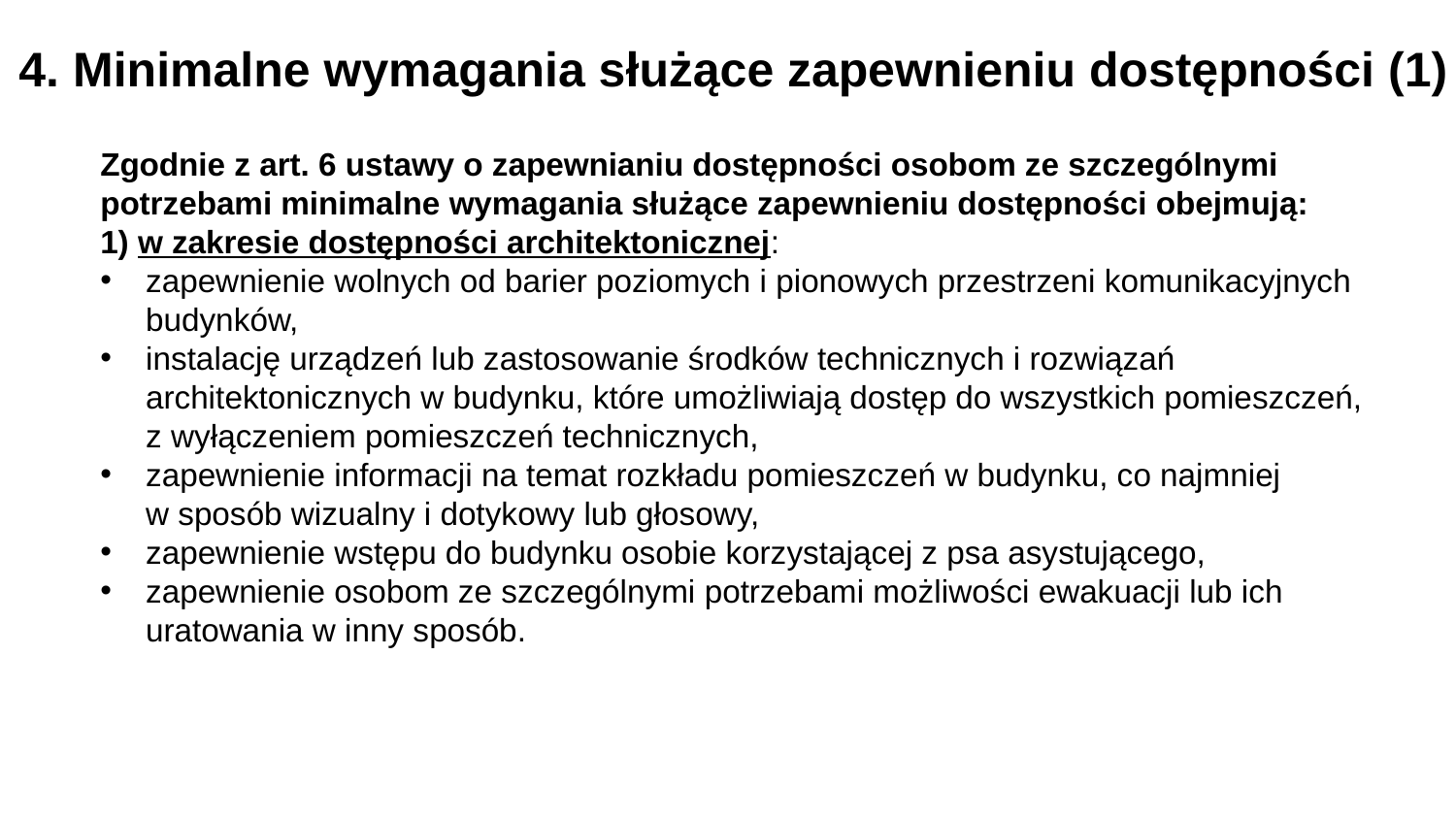

4. Minimalne wymagania służące zapewnieniu dostępności (1)
Zgodnie z art. 6 ustawy o zapewnianiu dostępności osobom ze szczególnymi potrzebami minimalne wymagania służące zapewnieniu dostępności obejmują:
1) w zakresie dostępności architektonicznej:
zapewnienie wolnych od barier poziomych i pionowych przestrzeni komunikacyjnych budynków,
instalację urządzeń lub zastosowanie środków technicznych i rozwiązań architektonicznych w budynku, które umożliwiają dostęp do wszystkich pomieszczeń, z wyłączeniem pomieszczeń technicznych,
zapewnienie informacji na temat rozkładu pomieszczeń w budynku, co najmniej
w sposób wizualny i dotykowy lub głosowy,
zapewnienie wstępu do budynku osobie korzystającej z psa asystującego,
zapewnienie osobom ze szczególnymi potrzebami możliwości ewakuacji lub ich uratowania w inny sposób.